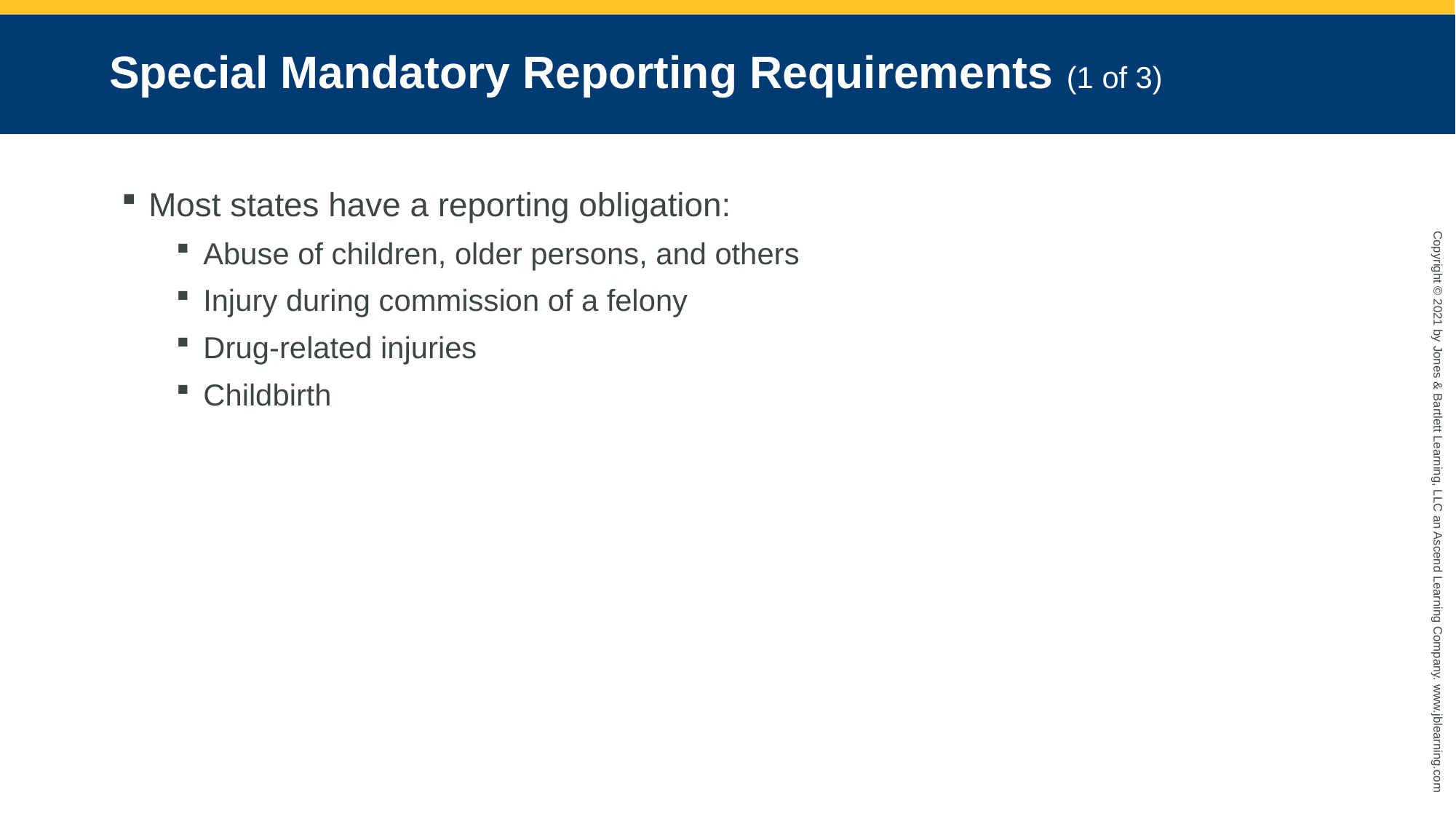

# Special Mandatory Reporting Requirements (1 of 3)
Most states have a reporting obligation:
Abuse of children, older persons, and others
Injury during commission of a felony
Drug-related injuries
Childbirth